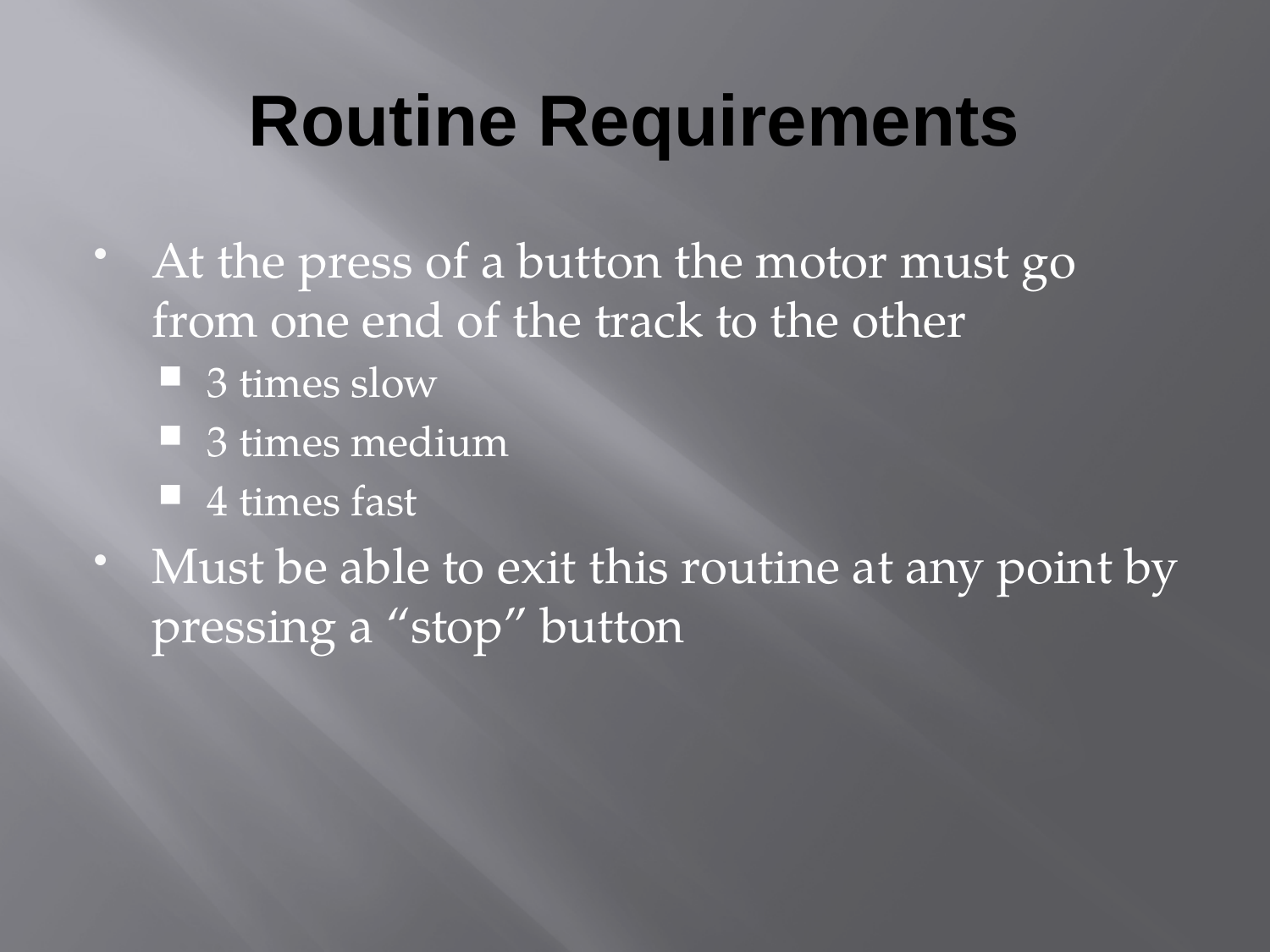

# Routine Requirements
At the press of a button the motor must go from one end of the track to the other
 3 times slow
 3 times medium
 4 times fast
Must be able to exit this routine at any point by pressing a “stop” button